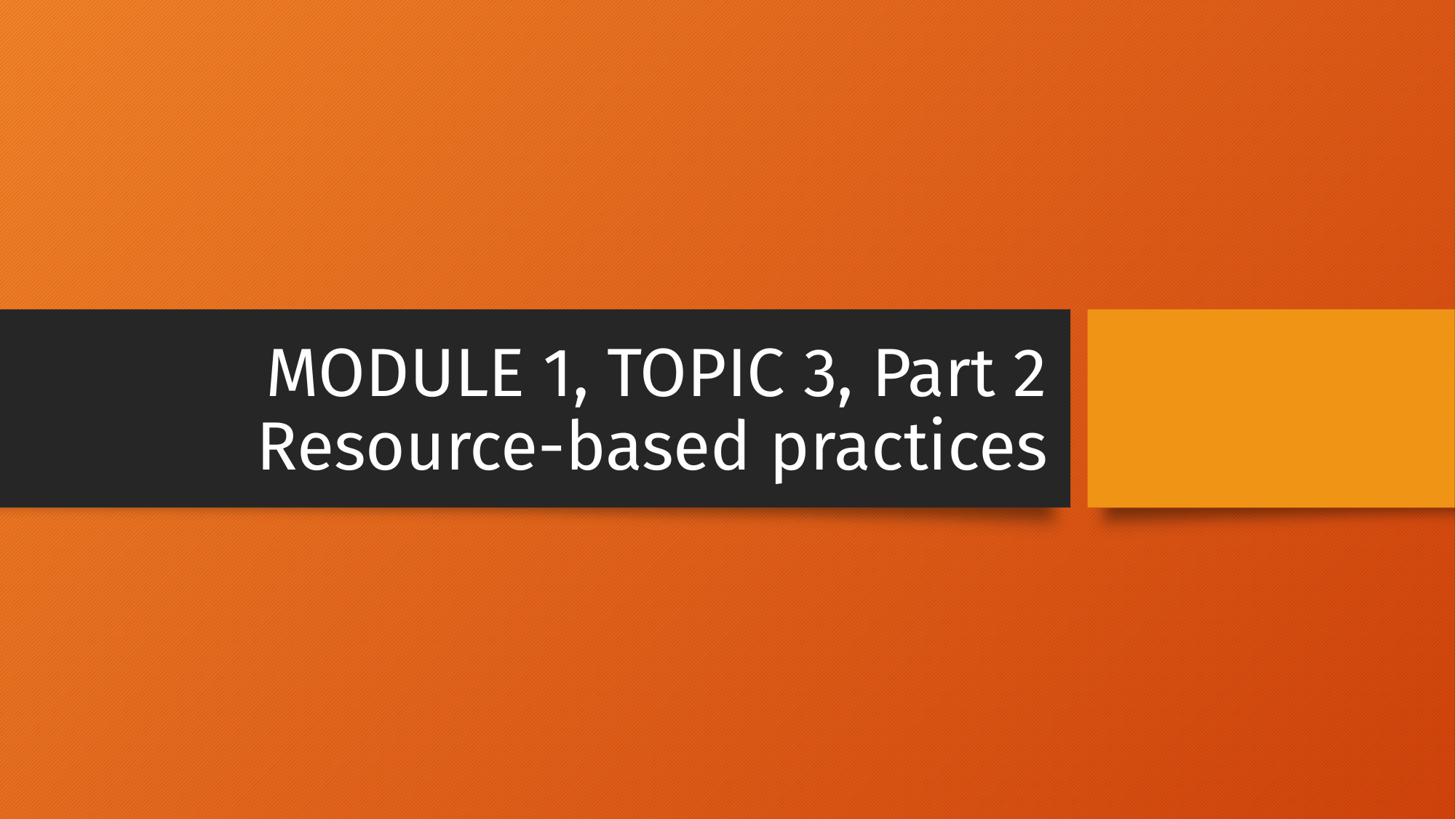

# MODULE 1, TOPIC 3, Part 2 Resource-based practices